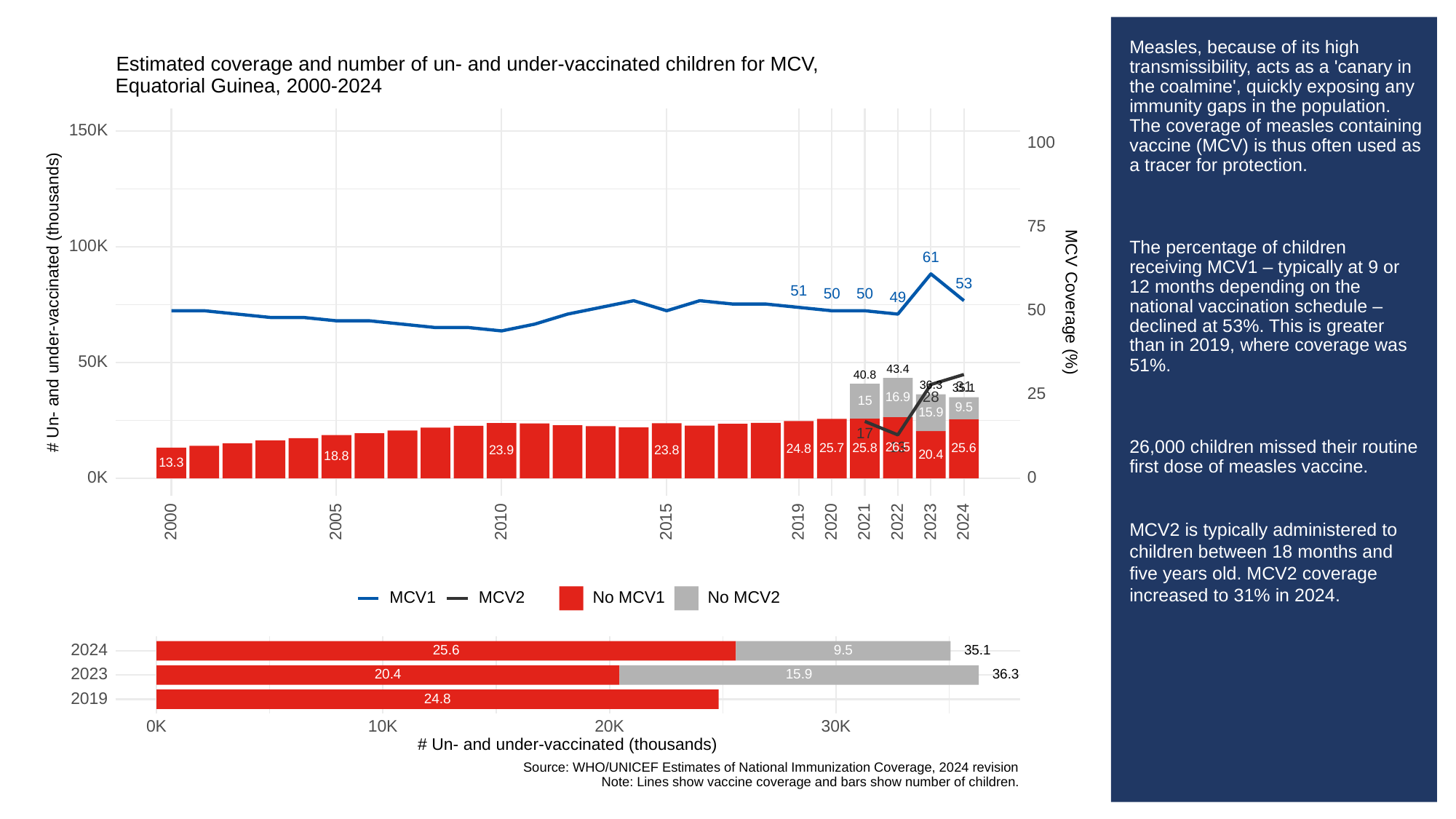

# Measles, because of its high transmissibility, acts as a 'canary in the coalmine', quickly exposing any immunity gaps in the population. The coverage of measles containing vaccine (MCV) is thus often used as a tracer for protection.

The percentage of children receiving MCV1 – typically at 9 or 12 months depending on the national vaccination schedule – declined at 53%. This is greater than in 2019, where coverage was 51%.

26,000 children missed their routine first dose of measles vaccine.

MCV2 is typically administered to children between 18 months and five years old. MCV2 coverage increased to 31% in 2024.

Estimated coverage and number of un- and under-vaccinated children for MCV,
Equatorial Guinea, 2000-2024

150K

100

75
100K

61

53
51
50
50
49
# Un- and under-vaccinated (thousands)
MCV Coverage (%)
50

50K

43.4
40.8

36.3
31

35.1
25
28
16.9

15

9.5
15.9

17

13
26.5

25.8
25.7
25.6
24.8

23.9
23.8

20.4
18.8
13.3
0K
0

2023
2000
2005
2010
2015
2019
2020
2021
2022
2024

MCV1
MCV2
No MCV1
No MCV2

2024
35.1
25.6
9.5

2023
36.3
20.4
15.9

2019
24.8

30K
0K
10K
20K
# Un- and under-vaccinated (thousands)
Source: WHO/UNICEF Estimates of National Immunization Coverage, 2024 revision
Note: Lines show vaccine coverage and bars show number of children.